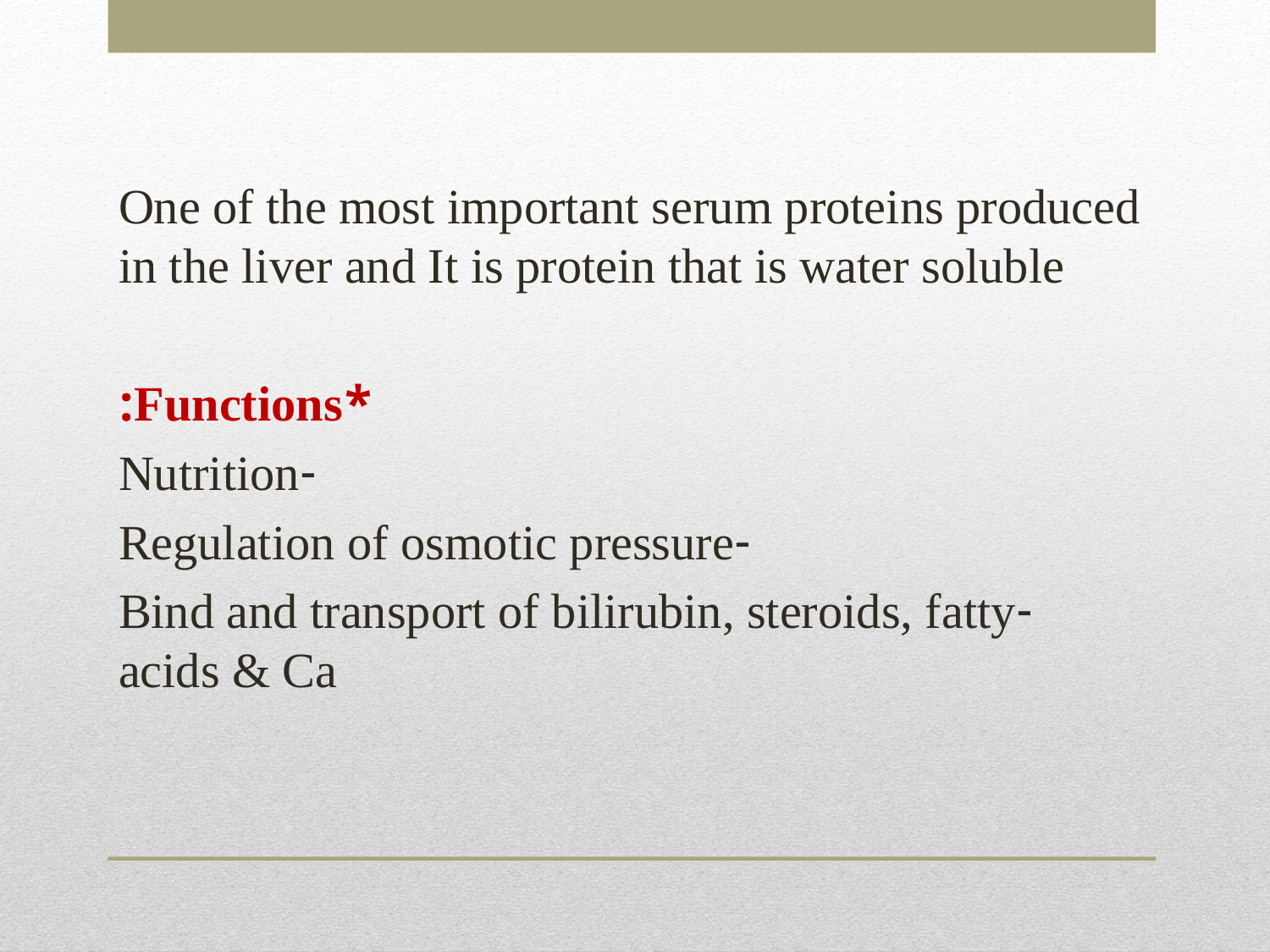

One of the most important serum proteins produced in the liver and It is protein that is water soluble

*Functions:
-Nutrition
-Regulation of osmotic pressure
-Bind and transport of bilirubin, steroids, fatty acids & Ca

#